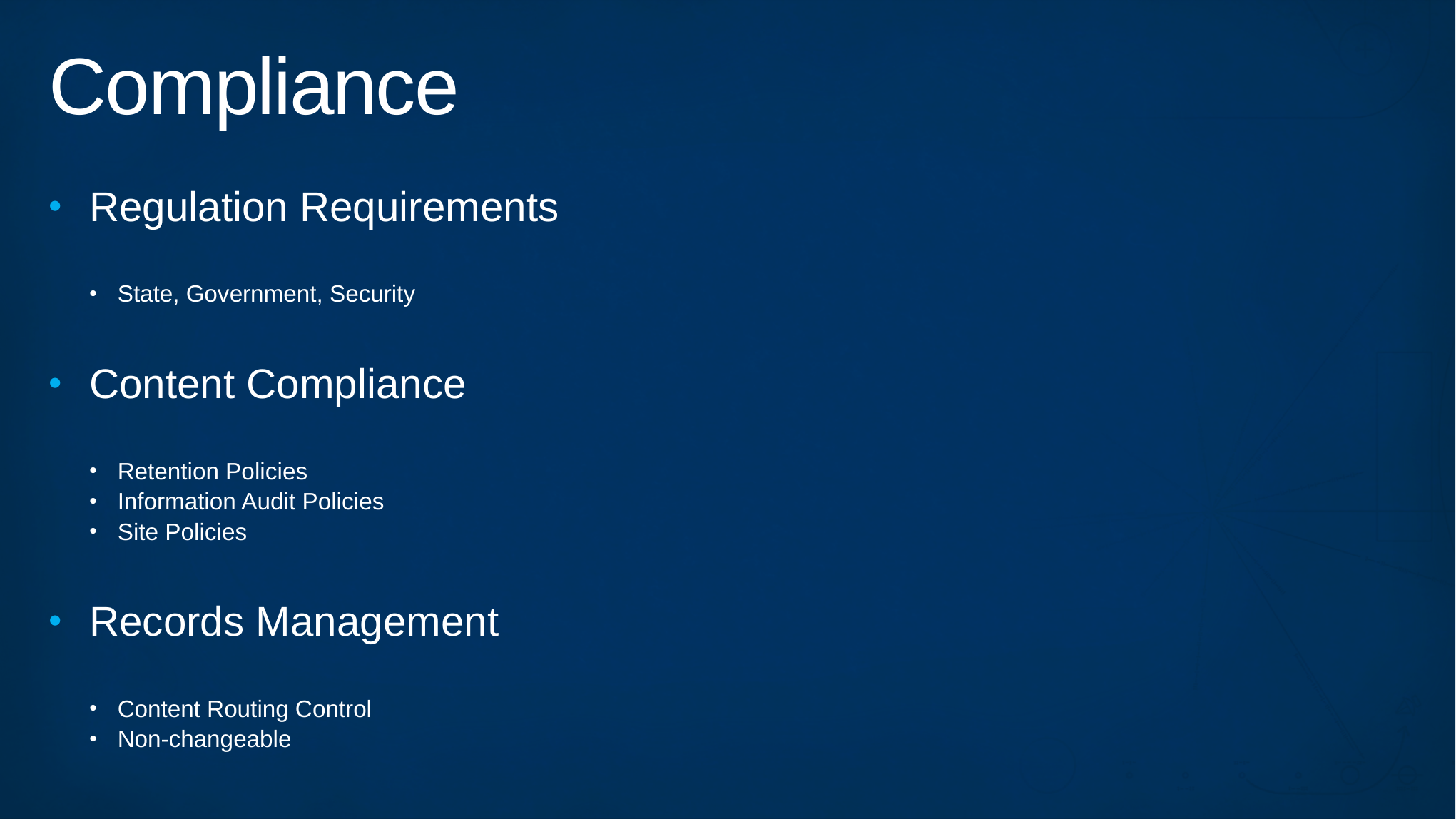

# Compliance
Regulation Requirements

State, Government, Security

Content Compliance

Retention Policies
Information Audit Policies
Site Policies

Records Management

Content Routing Control
Non-changeable